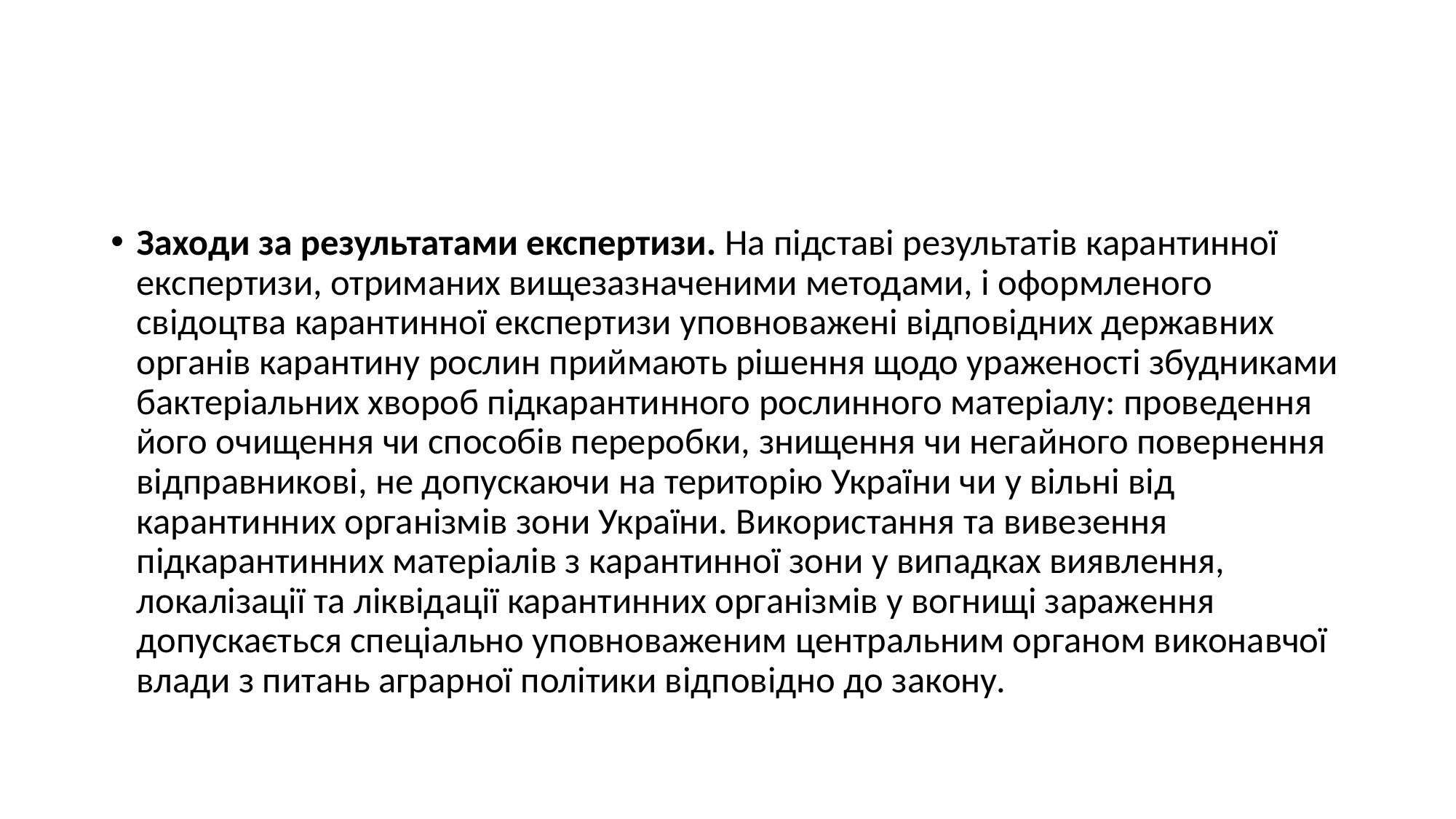

#
Заходи за результатами експертизи. На підставі результатів карантинної експертизи, отриманих вищезазначеними методами, і оформленого свідоцтва карантинної експертизи уповноважені відповідних державних органів карантину рослин приймають рішення щодо ураженості збудниками бактеріальних хвороб підкарантинного рослинного матеріалу: проведення його очищення чи способів переробки, знищення чи негайного повернення відправникові, не допускаючи на територію України чи у вільні від карантинних організмів зони України. Використання та вивезення підкарантинних матеріалів з карантинної зони у випадках виявлення, локалізації та ліквідації карантинних організмів у вогнищі зараження допускається спеціально уповноваженим центральним органом виконавчої влади з питань аграрної політики відповідно до закону.